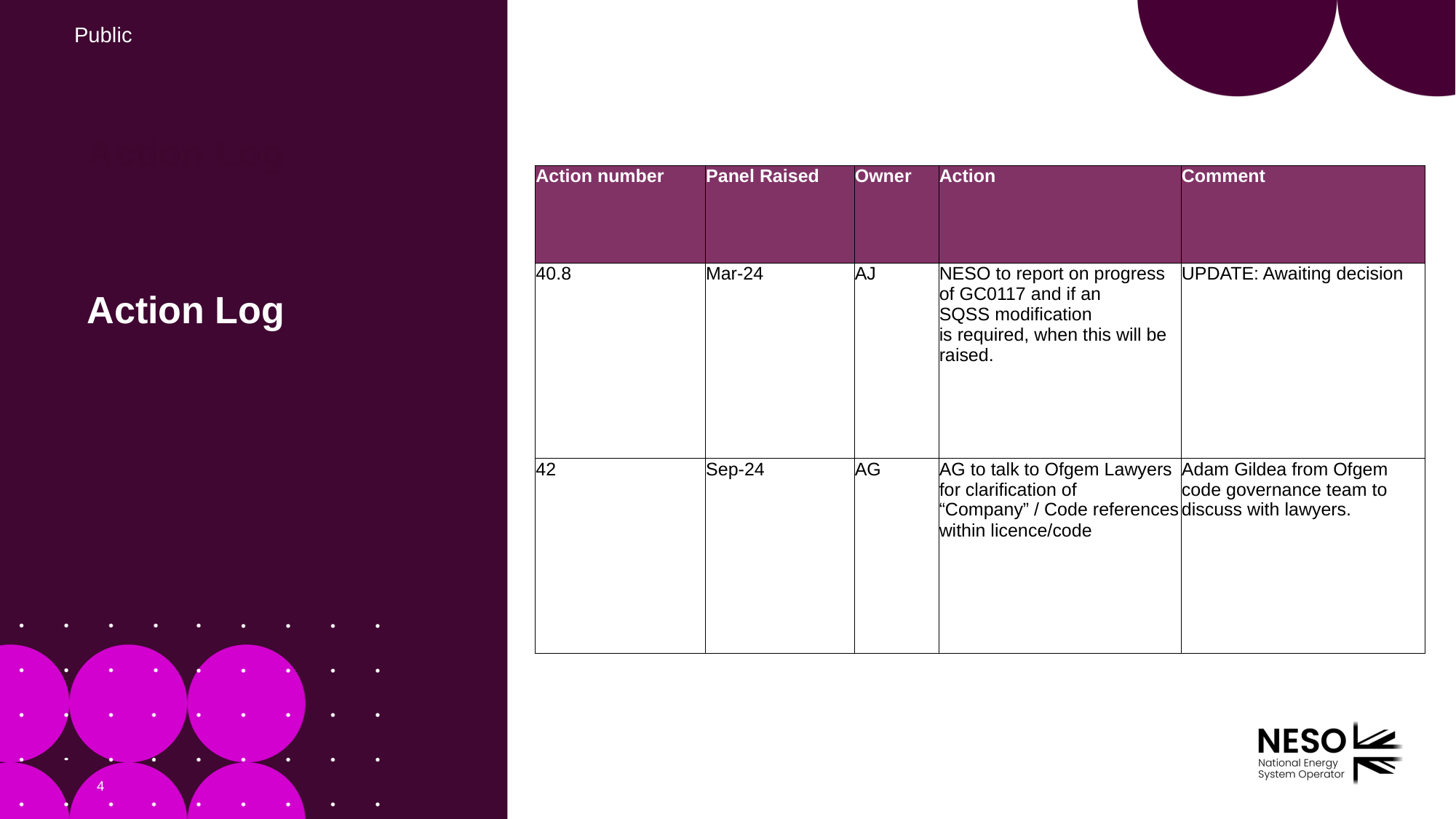

# Action Log
| Action number | Panel Raised | Owner | Action | Comment |
| --- | --- | --- | --- | --- |
| 40.8 | Mar-24 | AJ | NESO to report on progress of GC0117 and if an SQSS modification is required, when this will be raised. | UPDATE: Awaiting decision |
| 42 | Sep-24 | AG | AG to talk to Ofgem Lawyers for clarification of “Company” / Code references within licence/code | Adam Gildea from Ofgem code governance team to discuss with lawyers. |
Action Log